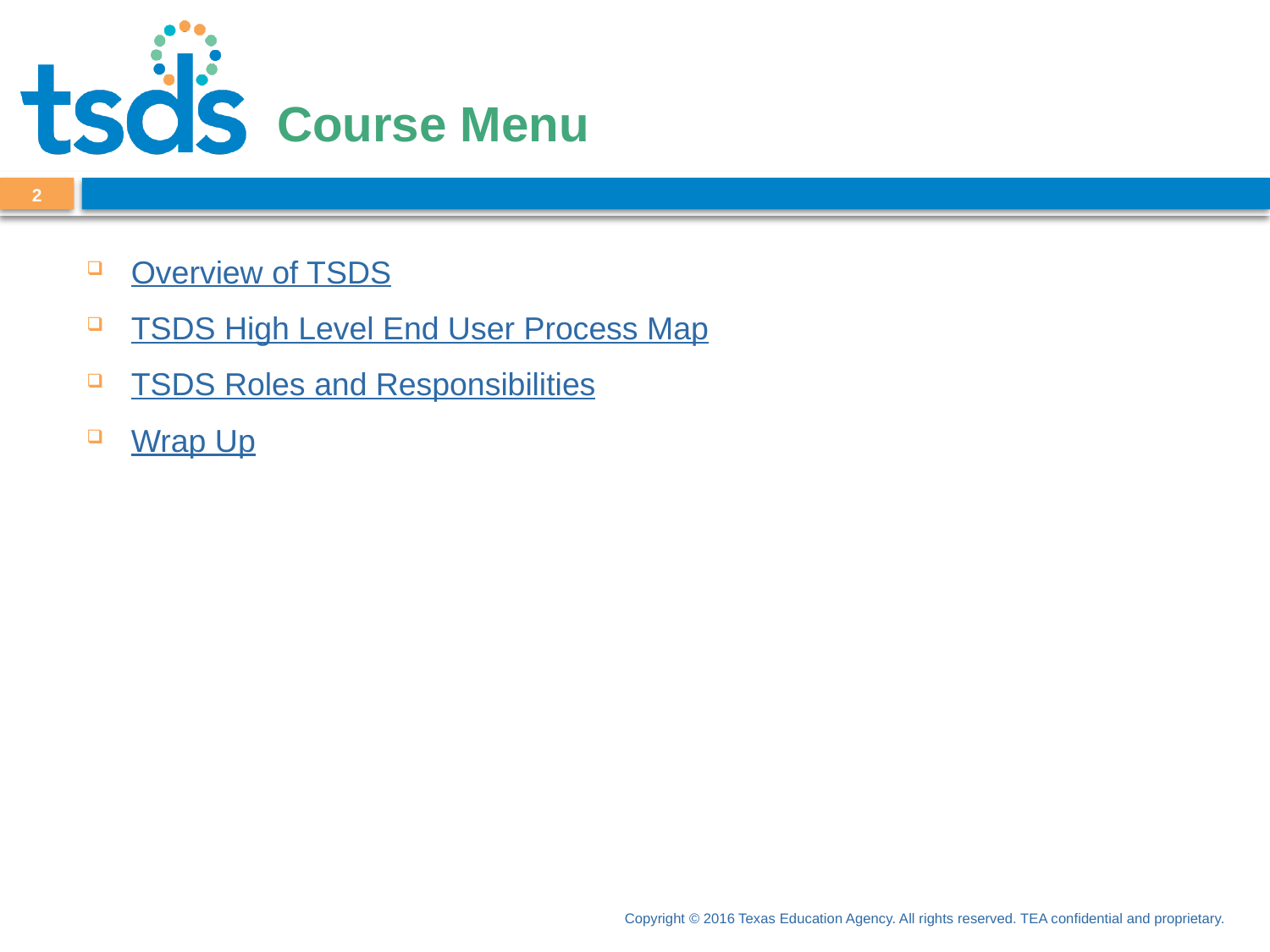

# Course Menu
2
Overview of TSDS
TSDS High Level End User Process Map
TSDS Roles and Responsibilities
Wrap Up